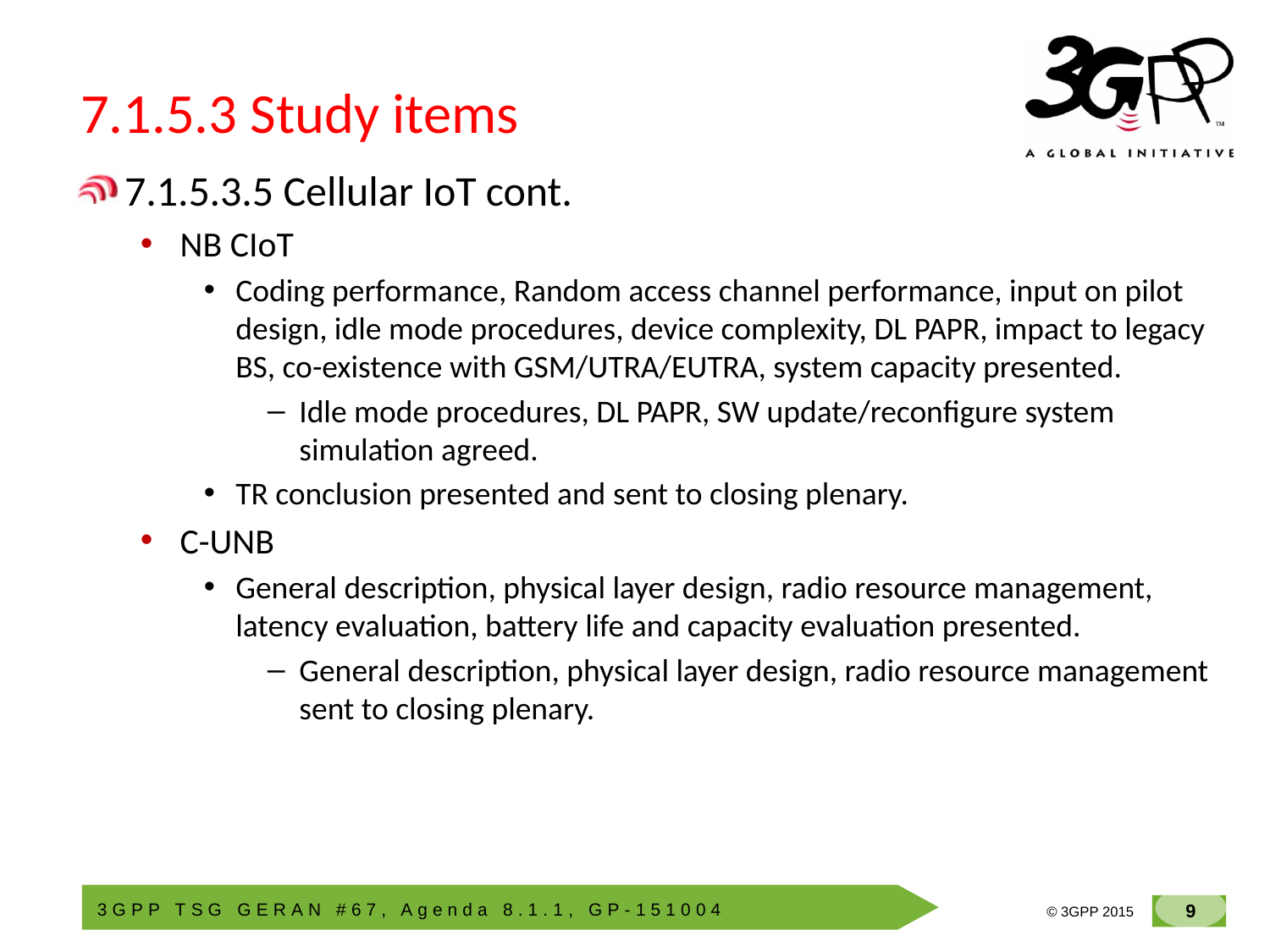

# 7.1.5.3 Study items
7.1.5.3.5 Cellular IoT cont.
NB CIoT
Coding performance, Random access channel performance, input on pilot design, idle mode procedures, device complexity, DL PAPR, impact to legacy BS, co-existence with GSM/UTRA/EUTRA, system capacity presented.
Idle mode procedures, DL PAPR, SW update/reconfigure system simulation agreed.
TR conclusion presented and sent to closing plenary.
C-UNB
General description, physical layer design, radio resource management, latency evaluation, battery life and capacity evaluation presented.
General description, physical layer design, radio resource management sent to closing plenary.